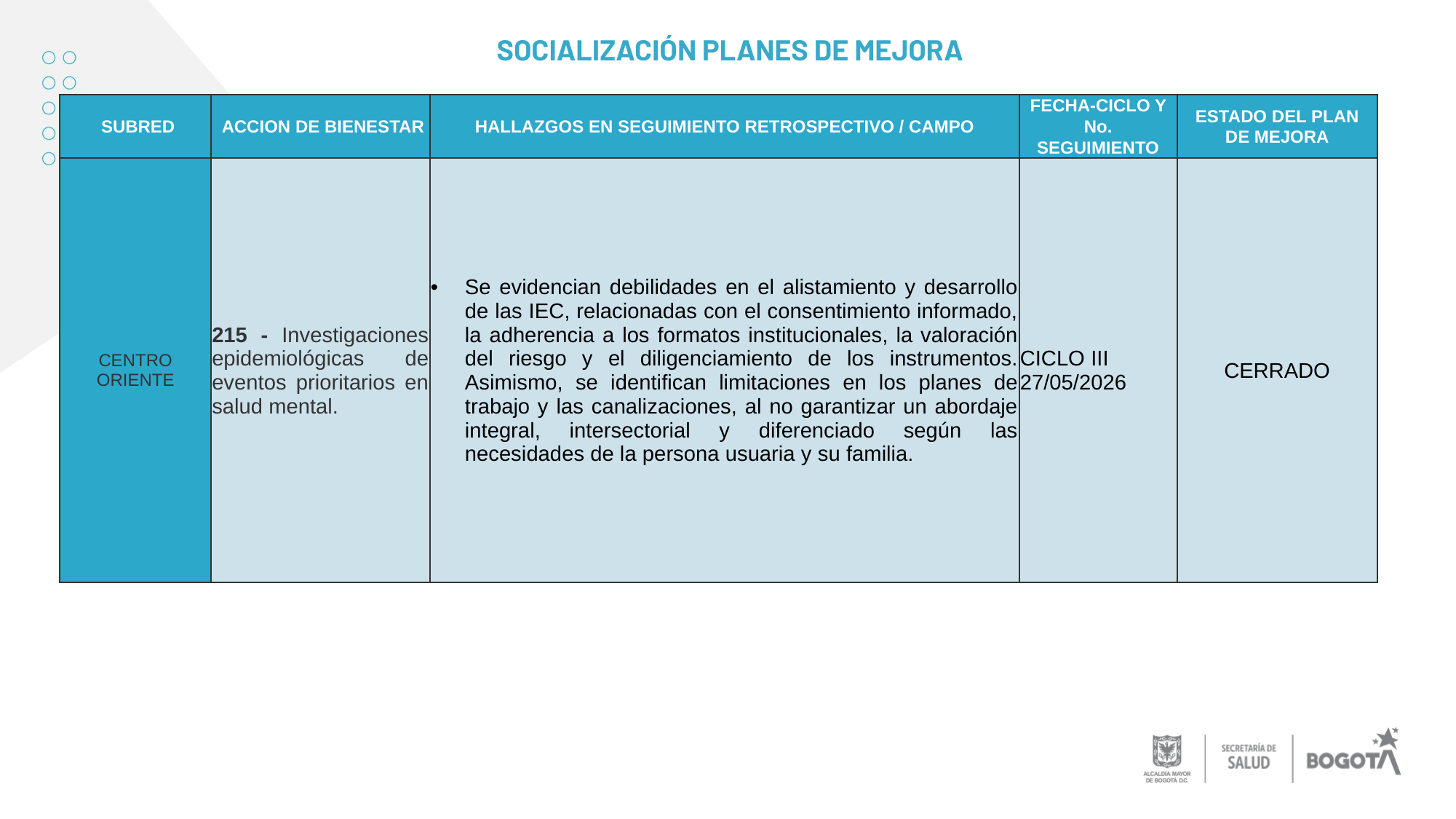

# SOCIALIZACIÓN PLANES DE MEJORA
| SUBRED | ACCION DE BIENESTAR | HALLAZGOS EN SEGUIMIENTO RETROSPECTIVO / CAMPO | FECHA-CICLO Y No. SEGUIMIENTO | ESTADO DEL PLAN DE MEJORA |
| --- | --- | --- | --- | --- |
| CENTRO ORIENTE | 215 - Investigaciones epidemiológicas de eventos prioritarios en salud mental. | Se evidencian debilidades en el alistamiento y desarrollo de las IEC, relacionadas con el consentimiento informado, la adherencia a los formatos institucionales, la valoración del riesgo y el diligenciamiento de los instrumentos. Asimismo, se identifican limitaciones en los planes de trabajo y las canalizaciones, al no garantizar un abordaje integral, intersectorial y diferenciado según las necesidades de la persona usuaria y su familia. | CICLO III 27/05/2026 | CERRADO |